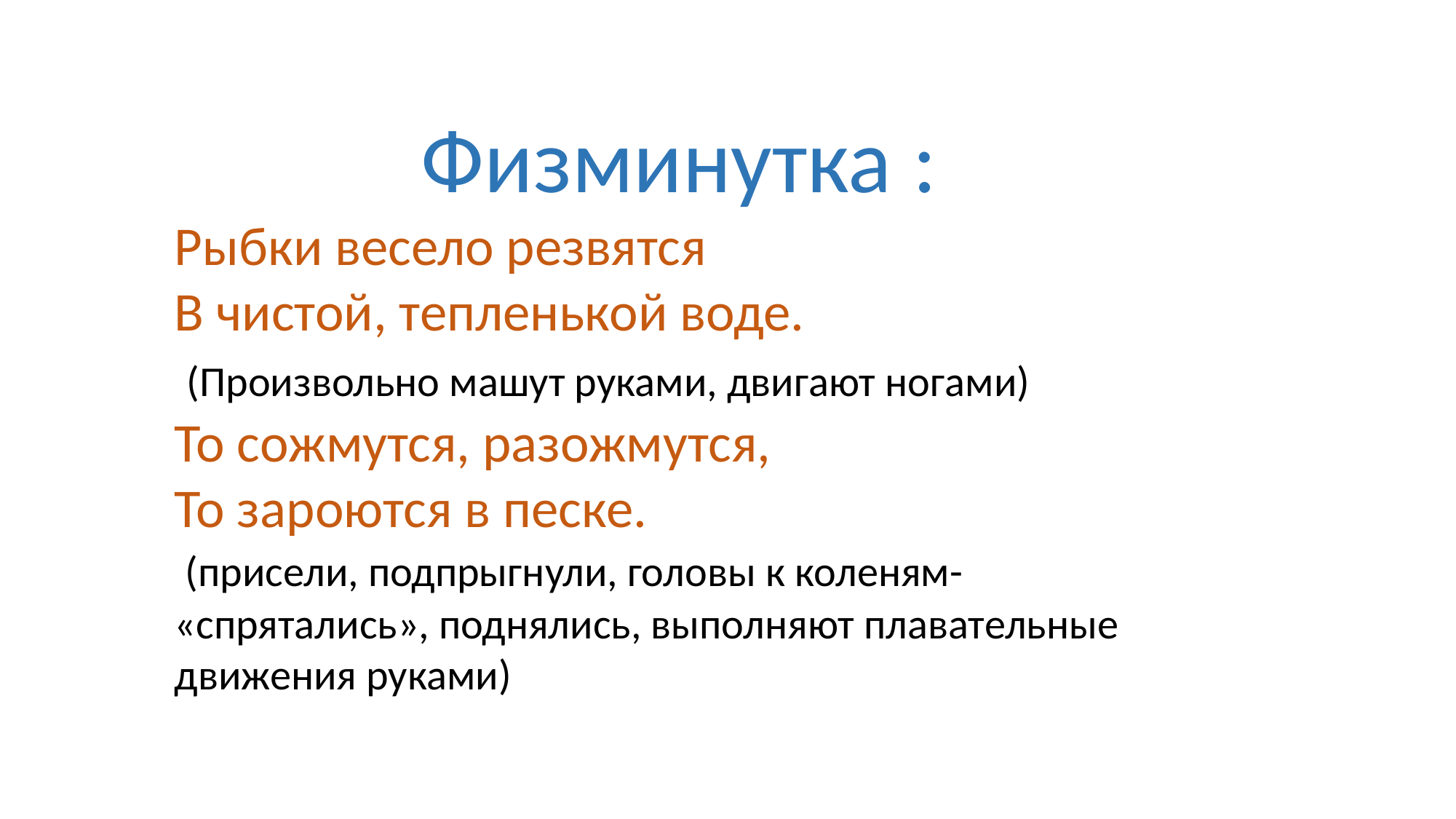

Физминутка :
Рыбки весело резвятся
В чистой, тепленькой воде.
 (Произвольно машут руками, двигают ногами)
То сожмутся, разожмутся,
То зароются в песке.
 (присели, подпрыгнули, головы к коленям- «спрятались», поднялись, выполняют плавательные движения руками)